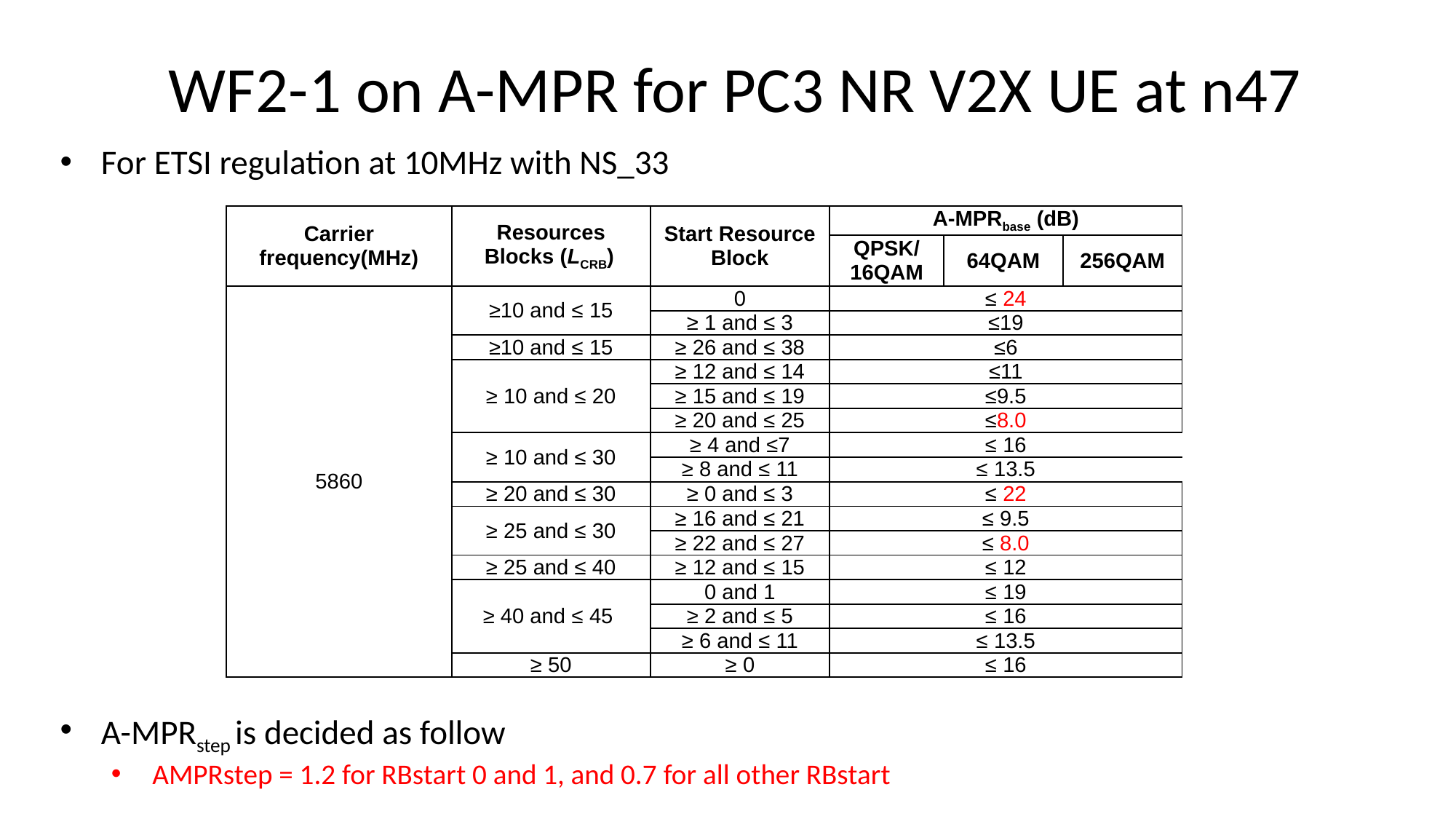

# WF2-1 on A-MPR for PC3 NR V2X UE at n47
For ETSI regulation at 10MHz with NS_33

A-MPRstep is decided as follow
AMPRstep = 1.2 for RBstart 0 and 1, and 0.7 for all other RBstart
| Carrier frequency(MHz) | Resources Blocks (LCRB) | Start Resource Block | A-MPRbase (dB) |  |  |
| --- | --- | --- | --- | --- | --- |
|  |  |  | QPSK/16QAM | 64QAM | 256QAM |
| 5860 | ≥10 and ≤ 15 | 0 | ≤ 24 |  |  |
|  |  | ≥ 1 and ≤ 3 | ≤19 |  |  |
|  | ≥10 and ≤ 15 | ≥ 26 and ≤ 38 | ≤6 |  |  |
|  | ≥ 10 and ≤ 20 | ≥ 12 and ≤ 14 | ≤11 |  |  |
|  |  | ≥ 15 and ≤ 19 | ≤9.5 |  |  |
|  |  | ≥ 20 and ≤ 25 | ≤8.0 |  |  |
|  | ≥ 10 and ≤ 30 | ≥ 4 and ≤7 | ≤ 16 |  |  |
|  |  | ≥ 8 and ≤ 11 | ≤ 13.5 |  |  |
|  | ≥ 20 and ≤ 30 | ≥ 0 and ≤ 3 | ≤ 22 |  |  |
|  | ≥ 25 and ≤ 30 | ≥ 16 and ≤ 21 | ≤ 9.5 |  |  |
|  |  | ≥ 22 and ≤ 27 | ≤ 8.0 |  |  |
|  | ≥ 25 and ≤ 40 | ≥ 12 and ≤ 15 | ≤ 12 |  |  |
|  | ≥ 40 and ≤ 45 | 0 and 1 | ≤ 19 |  |  |
|  |  | ≥ 2 and ≤ 5 | ≤ 16 |  |  |
|  |  | ≥ 6 and ≤ 11 | ≤ 13.5 |  |  |
|  | ≥ 50 | ≥ 0 | ≤ 16 |  |  |